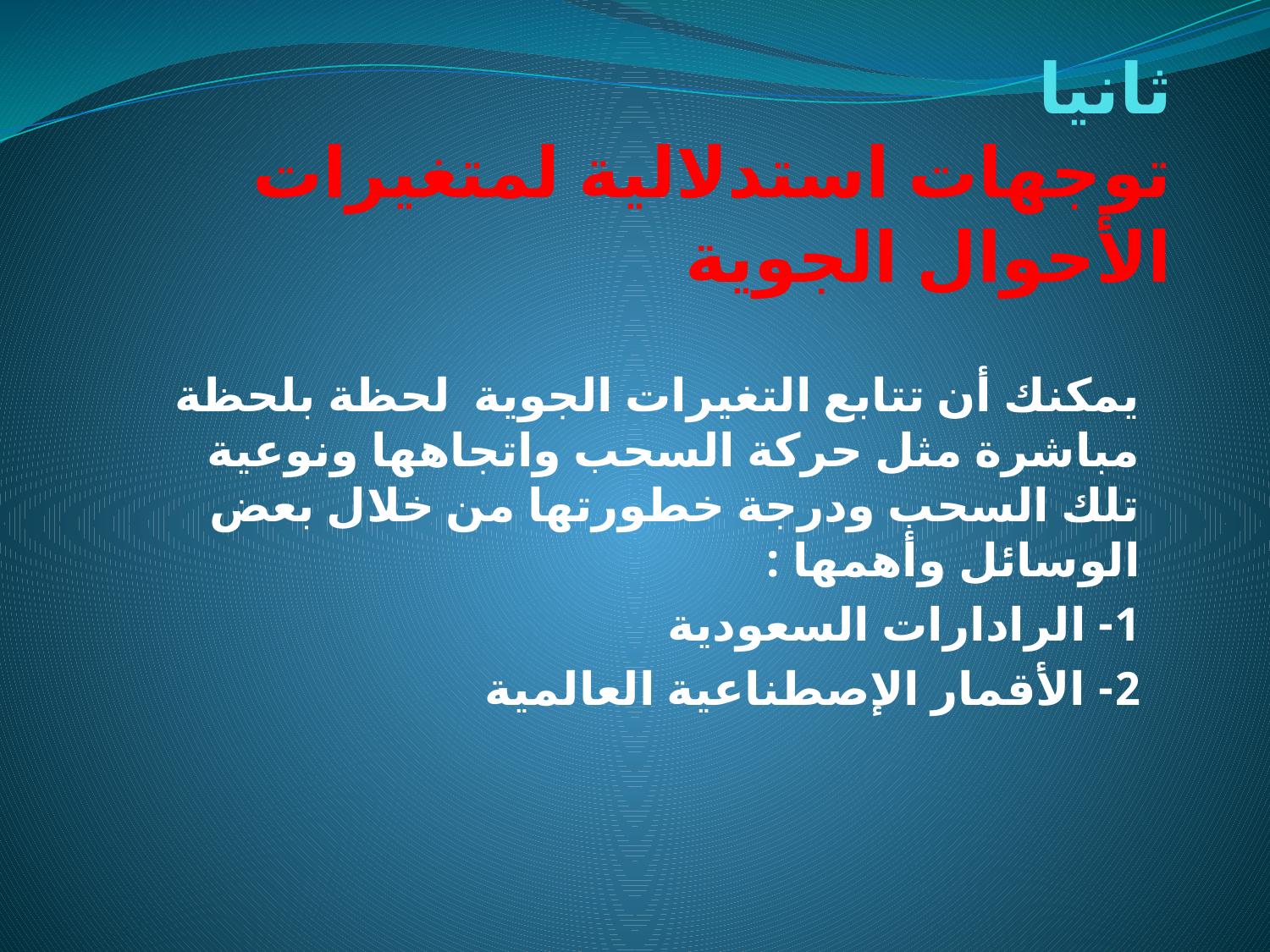

# ثانيا توجهات استدلالية لمتغيرات الأحوال الجوية
يمكنك أن تتابع التغيرات الجوية  لحظة بلحظة مباشرة مثل حركة السحب واتجاهها ونوعية تلك السحب ودرجة خطورتها من خلال بعض الوسائل وأهمها :
1- الرادارات السعودية
2- الأقمار الإصطناعية العالمية